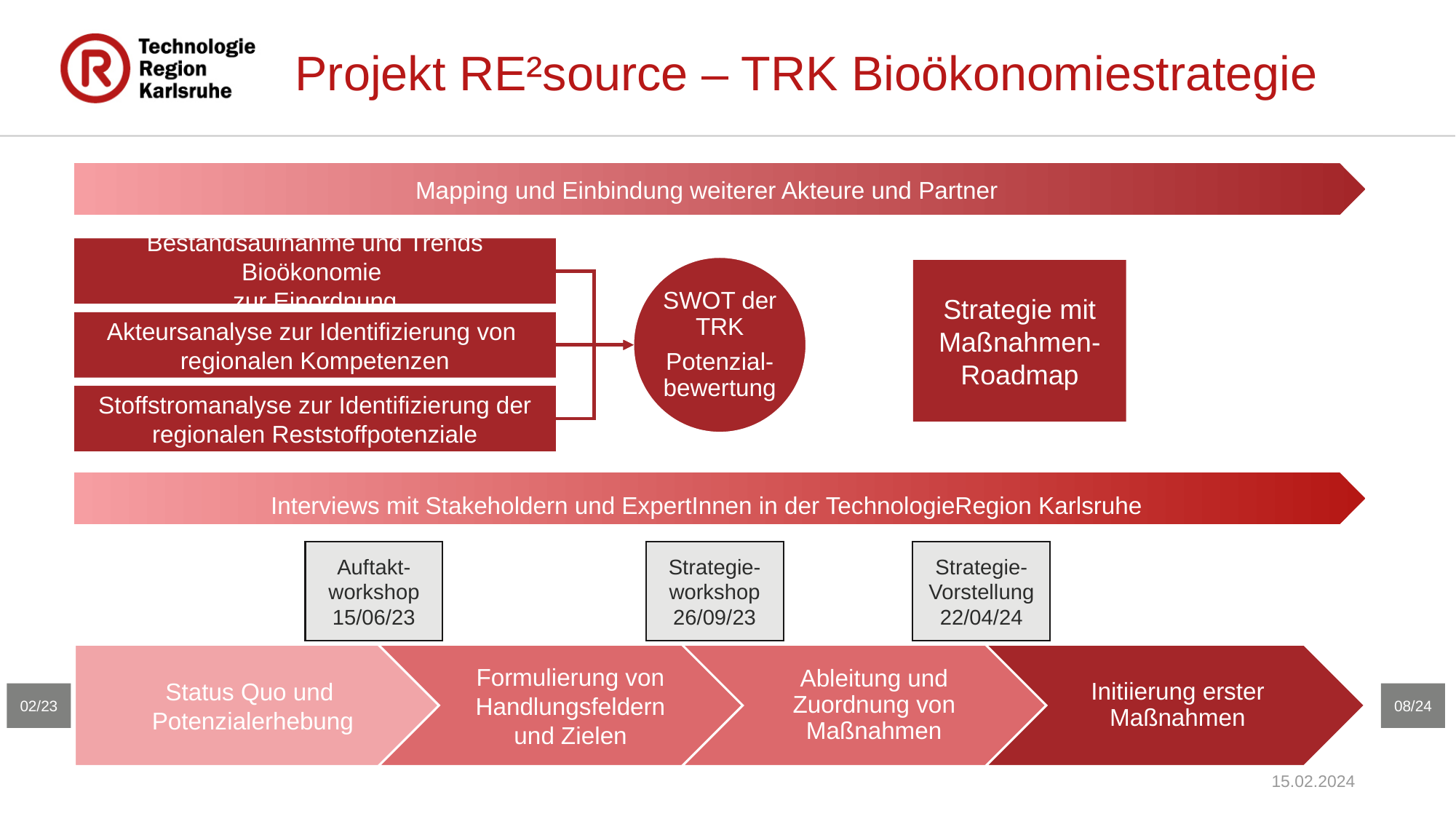

# Projekt RE²source – TRK Bioökonomiestrategie
Mapping und Einbindung weiterer Akteure und Partner
Bestandsaufnahme und Trends Bioökonomie
zur Einordnung

SWOT der TRK
Potenzial-bewertung
Strategie mit
Maßnahmen-Roadmap
Akteursanalyse zur Identifizierung von
regionalen Kompetenzen
Stoffstromanalyse zur Identifizierung der regionalen Reststoffpotenziale
Interviews mit Stakeholdern und ExpertInnen in der TechnologieRegion Karlsruhe
Strategie-Vorstellung
22/04/24
Auftakt-workshop
15/06/23
Strategie-workshop
26/09/23
Status Quo und
Potenzialerhebung
Formulierung von Handlungsfeldern
und Zielen
Ableitung und Zuordnung von Maßnahmen
Initiierung erster Maßnahmen
02/23
08/24